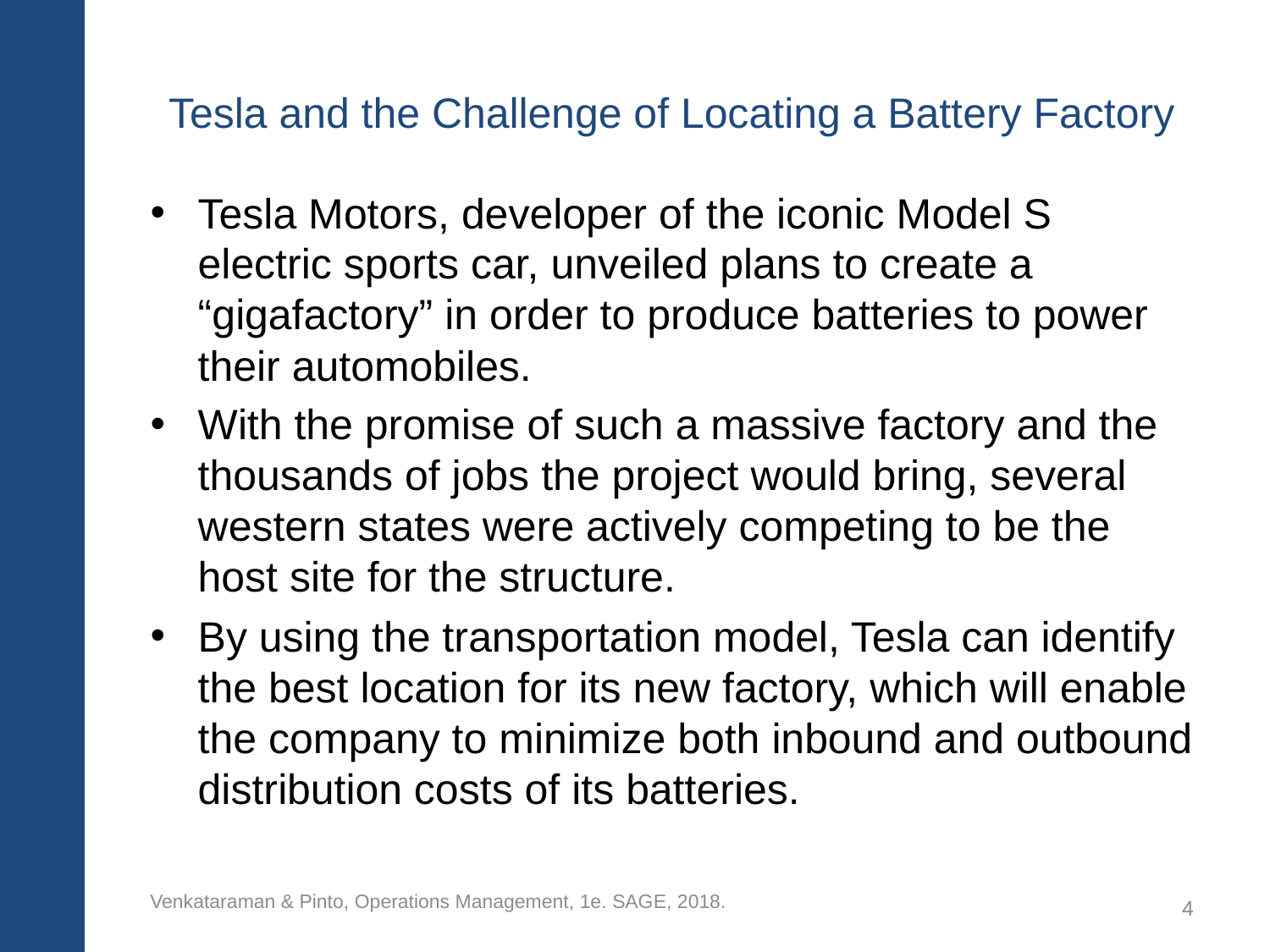

# Tesla and the Challenge of Locating a Battery Factory
Tesla Motors, developer of the iconic Model S electric sports car, unveiled plans to create a “gigafactory” in order to produce batteries to power their automobiles.
With the promise of such a massive factory and the thousands of jobs the project would bring, several western states were actively competing to be the host site for the structure.
By using the transportation model, Tesla can identify the best location for its new factory, which will enable the company to minimize both inbound and outbound distribution costs of its batteries.
Venkataraman & Pinto, Operations Management, 1e. SAGE, 2018.
4